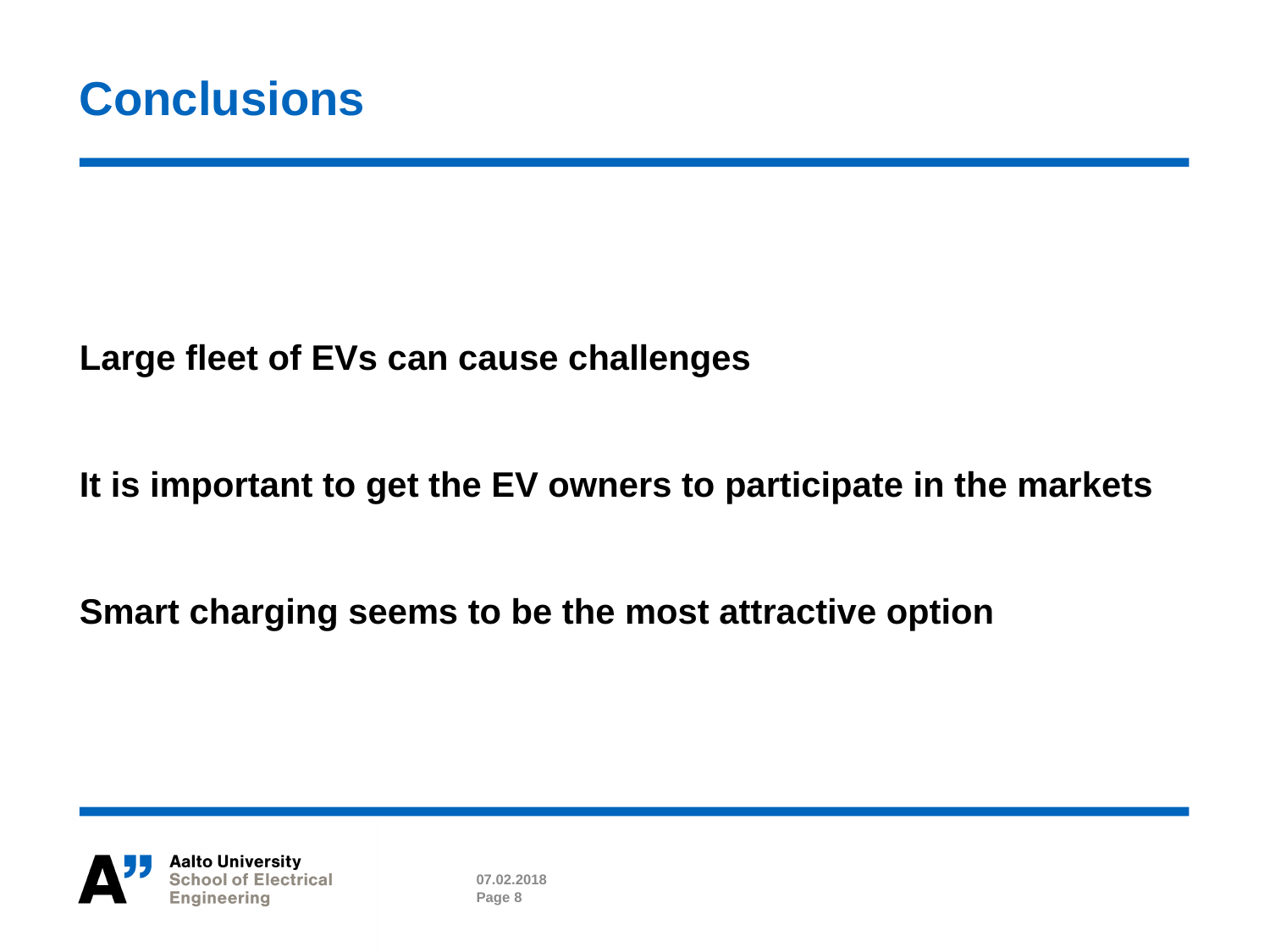

# Conclusions

Large fleet of EVs can cause challenges

It is important to get the EV owners to participate in the markets

Smart charging seems to be the most attractive option

07.02.2018
Page 8